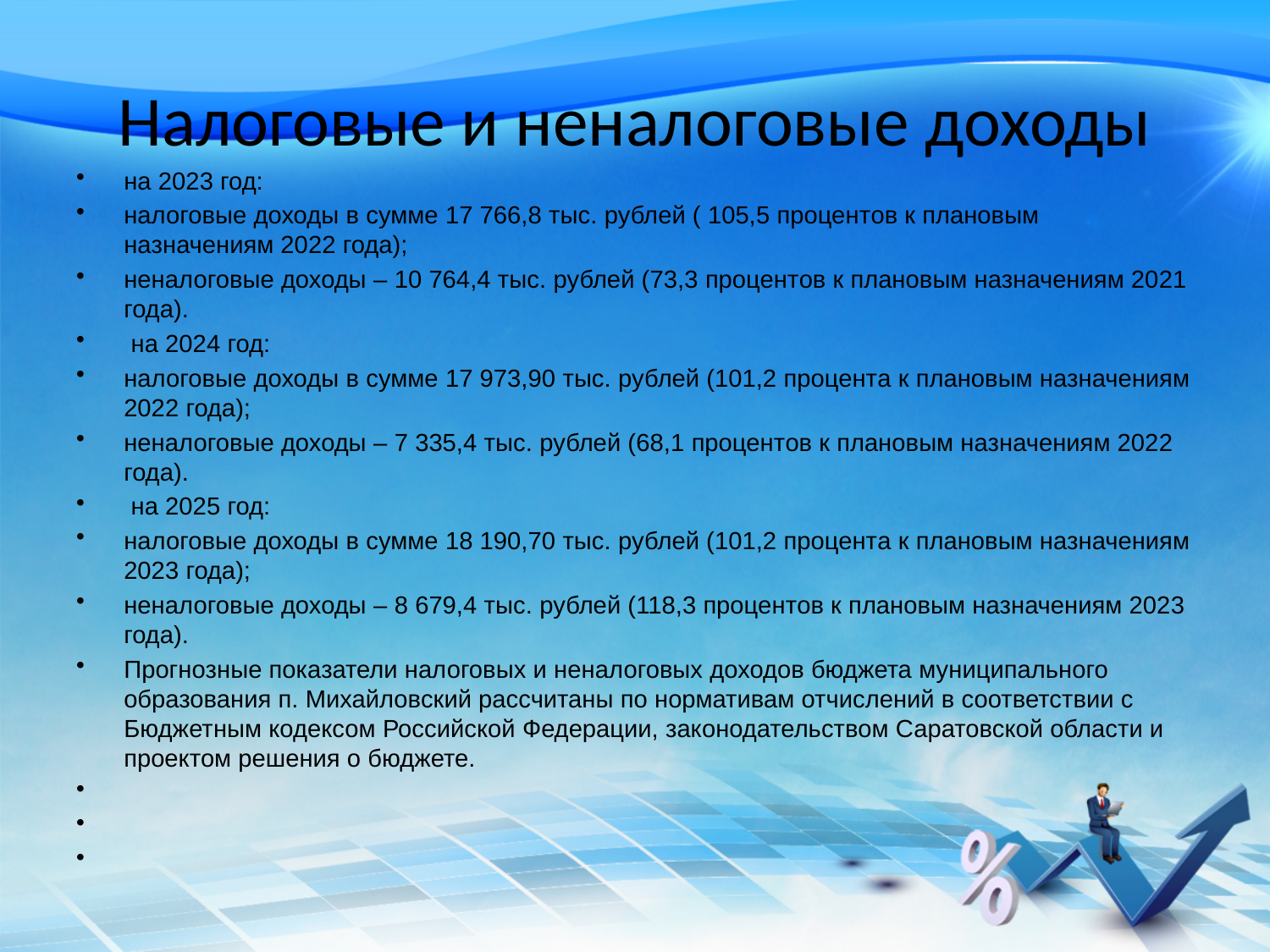

# Налоговые и неналоговые доходы
на 2023 год:
налоговые доходы в сумме 17 766,8 тыс. рублей ( 105,5 процентов к плановым назначениям 2022 года);
неналоговые доходы – 10 764,4 тыс. рублей (73,3 процентов к плановым назначениям 2021 года).
 на 2024 год:
налоговые доходы в сумме 17 973,90 тыс. рублей (101,2 процента к плановым назначениям 2022 года);
неналоговые доходы – 7 335,4 тыс. рублей (68,1 процентов к плановым назначениям 2022 года).
 на 2025 год:
налоговые доходы в сумме 18 190,70 тыс. рублей (101,2 процента к плановым назначениям 2023 года);
неналоговые доходы – 8 679,4 тыс. рублей (118,3 процентов к плановым назначениям 2023 года).
Прогнозные показатели налоговых и неналоговых доходов бюджета муниципального образования п. Михайловский рассчитаны по нормативам отчислений в соответствии с Бюджетным кодексом Российской Федерации, законодательством Саратовской области и проектом решения о бюджете.